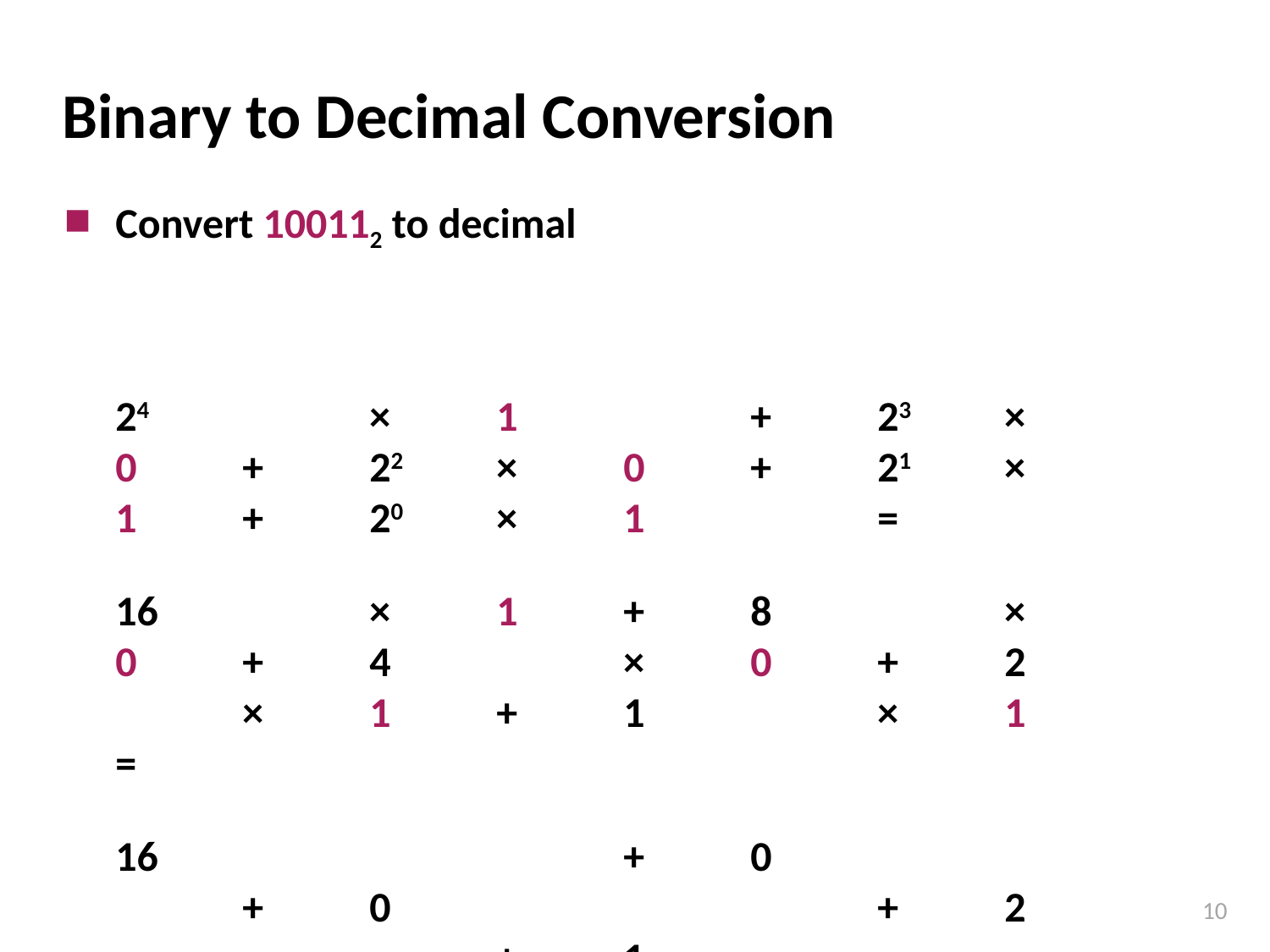

# Binary to Decimal Conversion

Convert 100112 to decimal

	24		×	1		+ 	23	×	0 	+ 	22	×	0 	+ 	21	×	1 	+ 	20	×	1		=
	16		×	1 	+ 	8		×	0 	+ 	4		×	0 	+ 	2		×	1 	+ 	1		×	1 	=
	16 				+ 	0 				+ 	0 				+ 	2 				+ 	1					= 1910